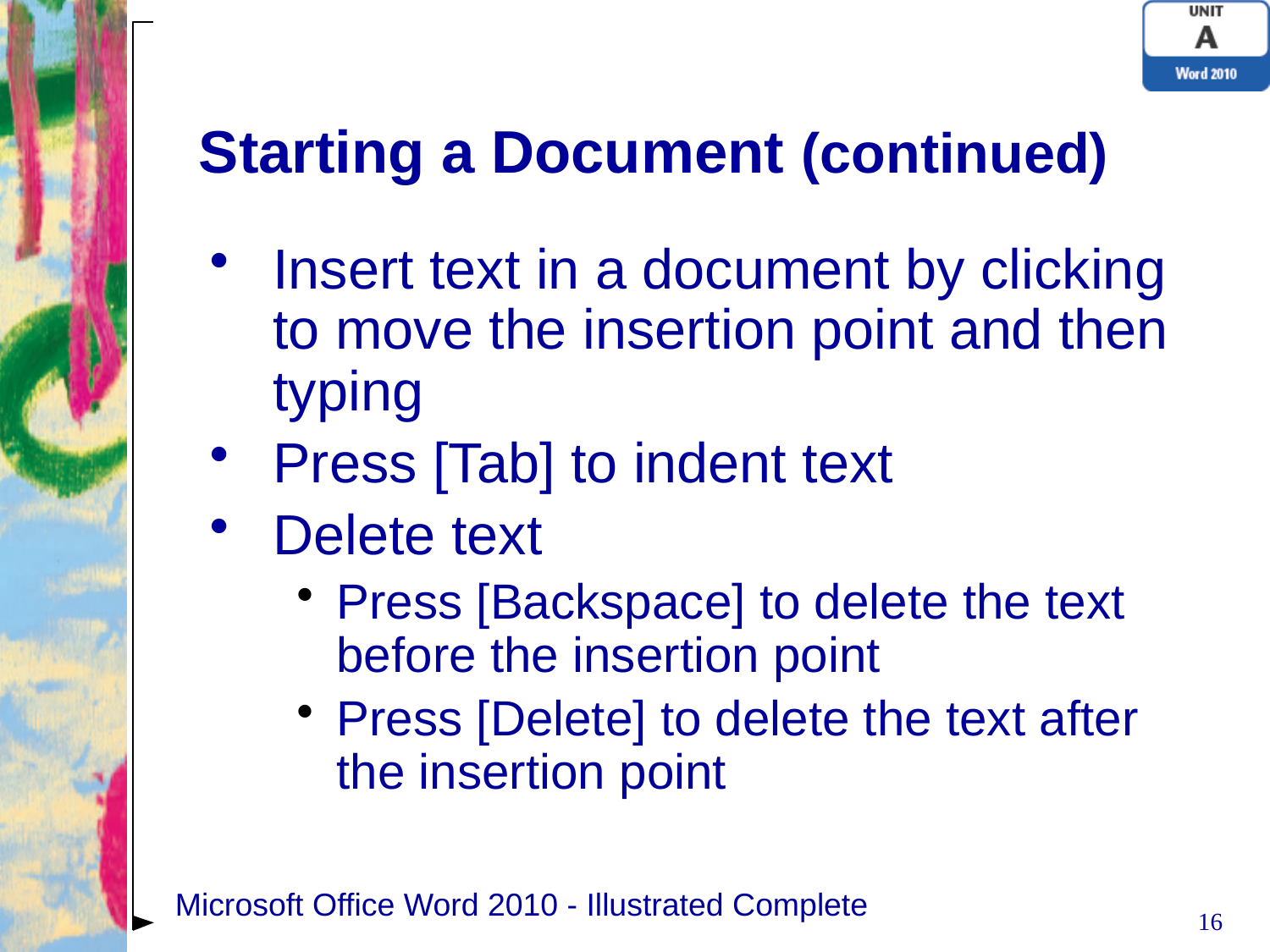

# Starting a Document (continued)
Insert text in a document by clicking to move the insertion point and then typing
Press [Tab] to indent text
Delete text
Press [Backspace] to delete the text before the insertion point
Press [Delete] to delete the text after the insertion point
Microsoft Office Word 2010 - Illustrated Complete
16